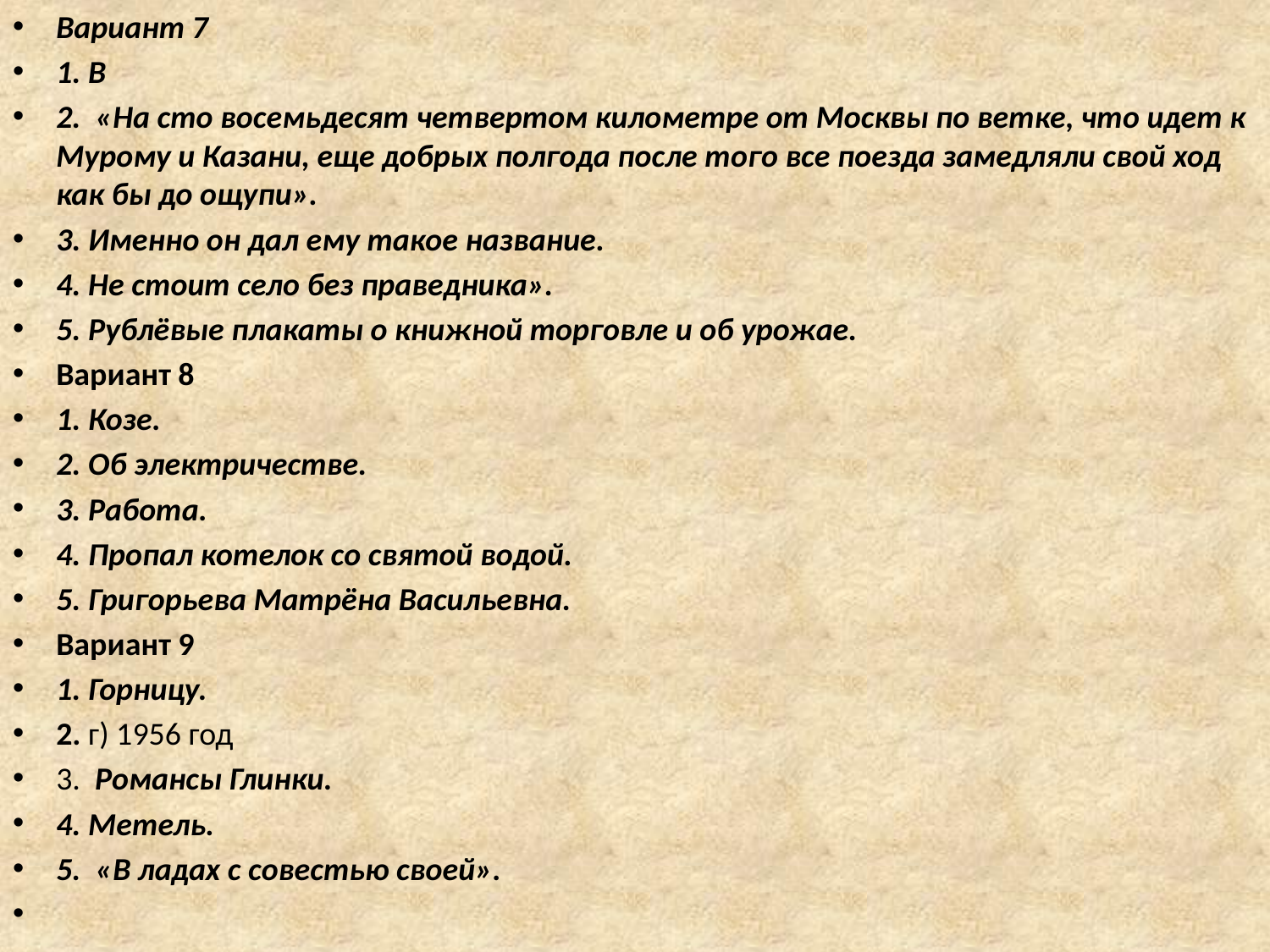

Вариант 7
1. В
2.  «На сто восемьдесят четвертом километре от Москвы по ветке, что идет к Мурому и Казани, еще добрых полгода после того все поезда замедляли свой ход как бы до ощупи».
3. Именно он дал ему такое название.
4. Не стоит село без праведника».
5. Рублёвые плакаты о книжной торговле и об урожае.
Вариант 8
1. Козе.
2. Об электричестве.
3. Работа.
4. Пропал котелок со святой водой.
5. Григорьева Матрёна Васильевна.
Вариант 9
1. Горницу.
2. г) 1956 год
3.  Романсы Глинки.
4. Метель.
5.  «В ладах с совестью своей».

#